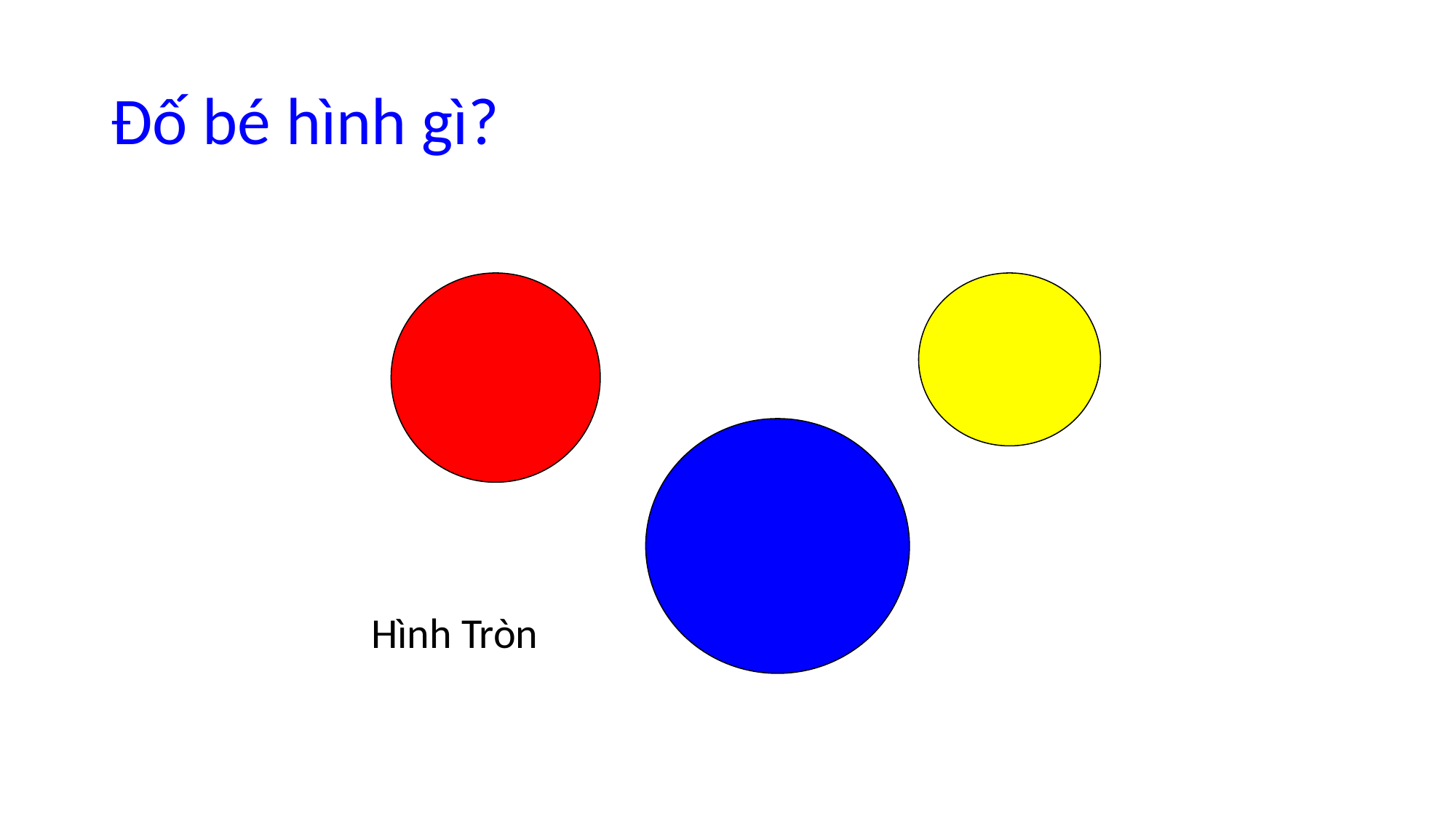

# Đố bé hình gì?

Hình Tròn